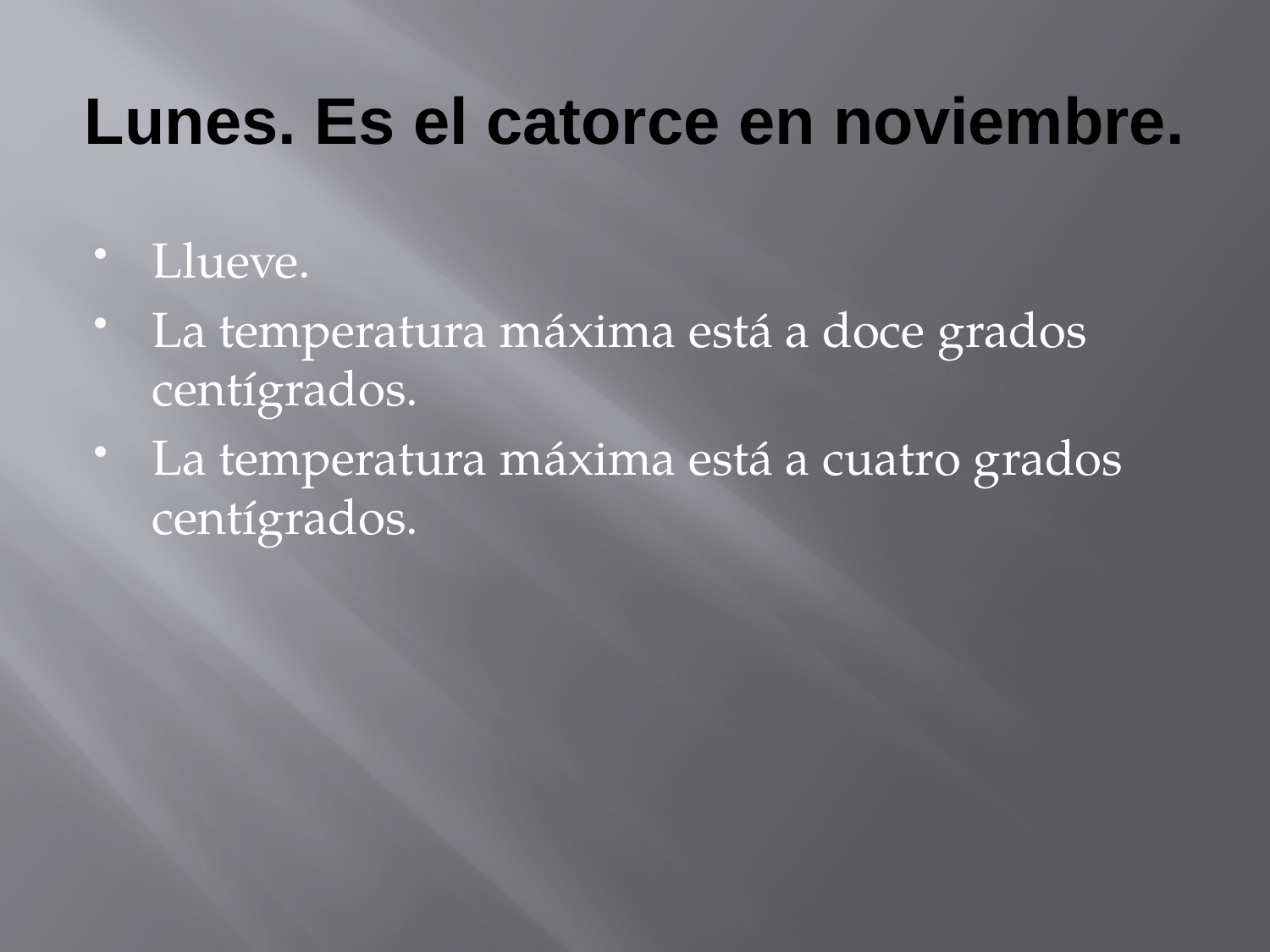

# Lunes. Es el catorce en noviembre.
Llueve.
La temperatura máxima está a doce grados centígrados.
La temperatura máxima está a cuatro grados centígrados.